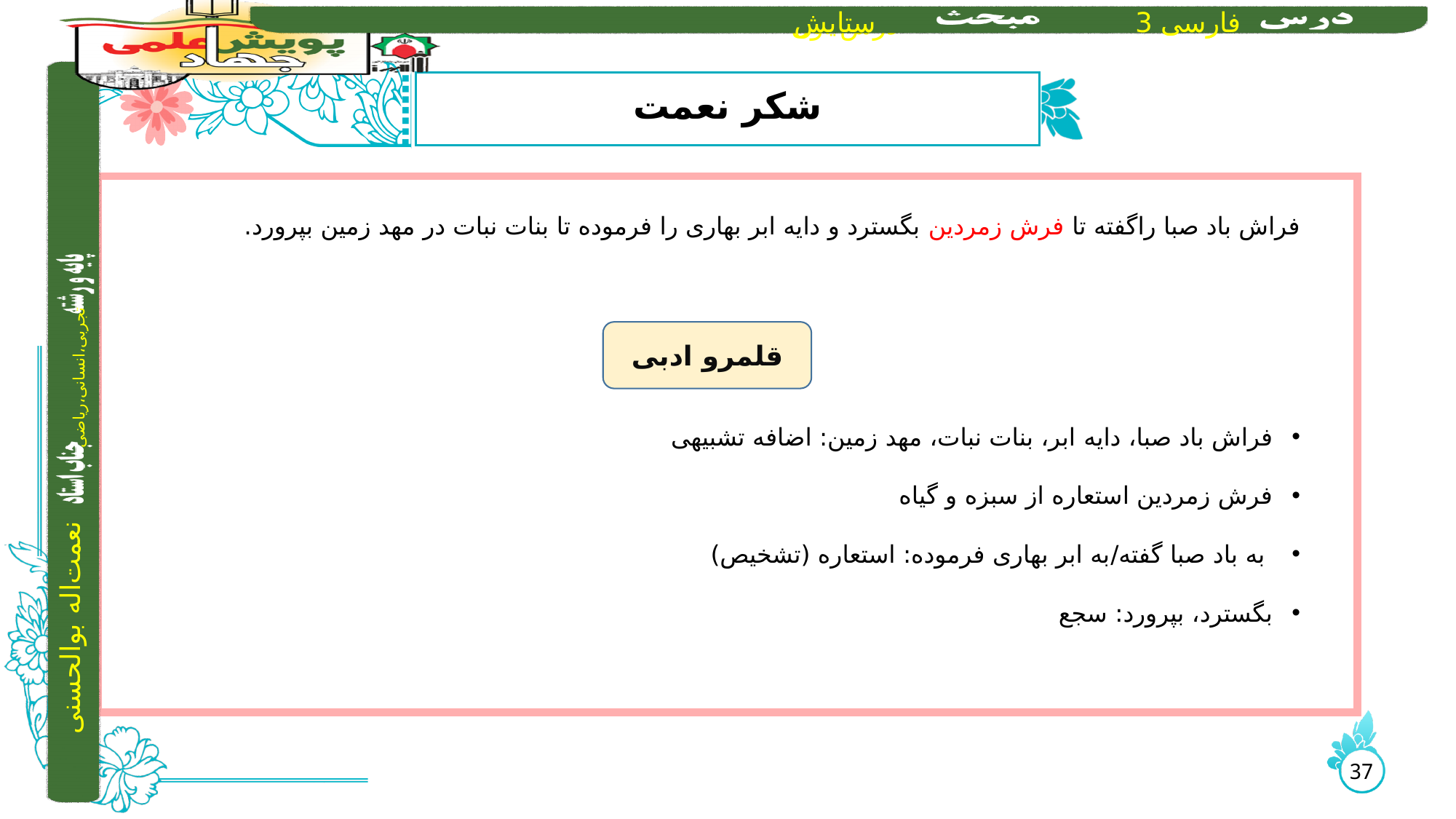

# شکر نعمت
فراش باد صبا راگفته تا فرش زمردین بگسترد و دایه ابر بهاری را فرموده تا بنات نبات در مهد زمین بپرورد.
فراش باد صبا، دایه‌ ابر، بنات نبات، مهد زمین: اضافه تشبیهی
فرش زمردین استعاره از سبزه و گیاه
 به باد صبا گفته/به ابر بهاری فرموده: استعاره (تشخیص)
بگسترد، بپرورد: سجع